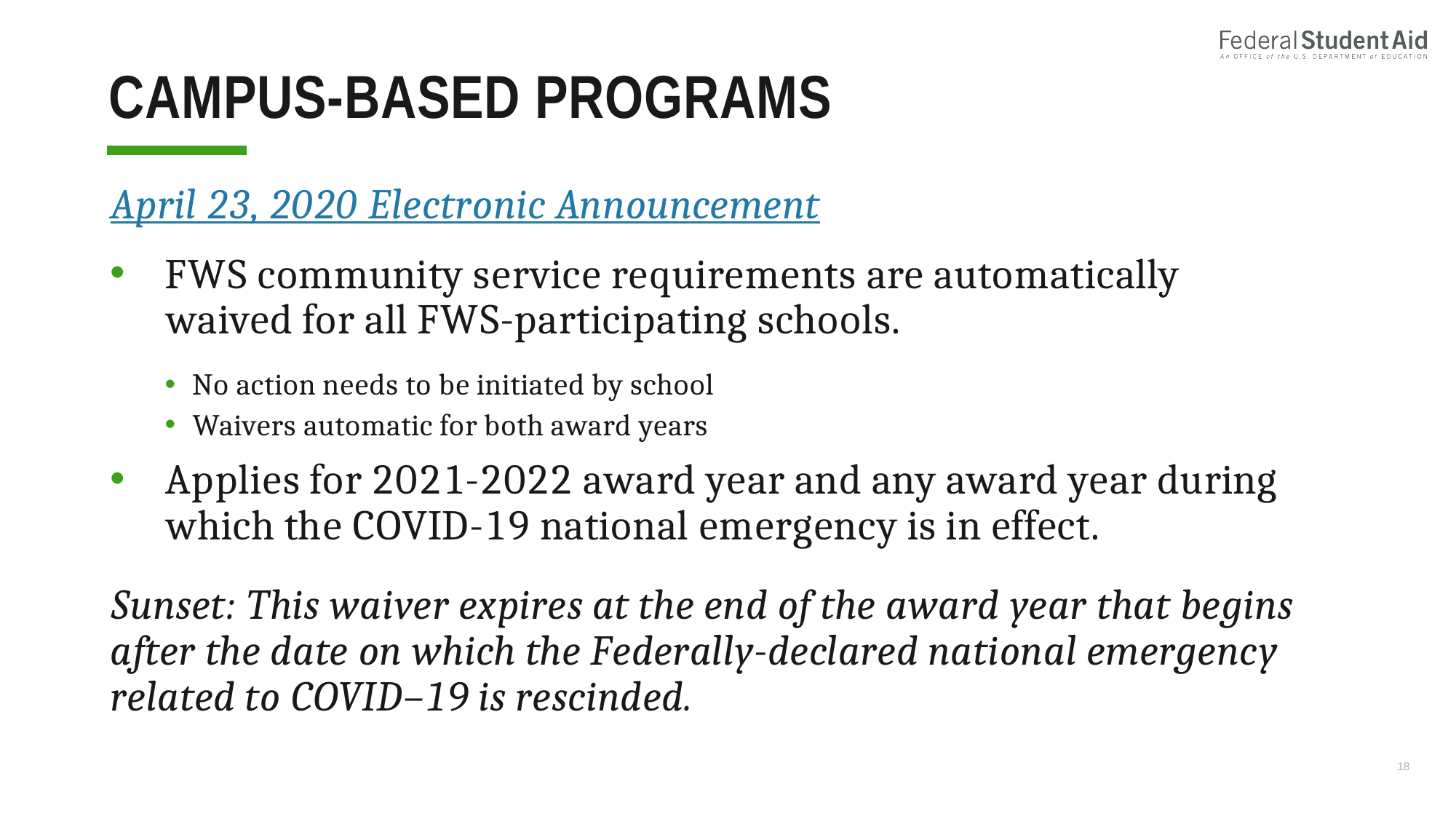

# Campus-based progRams
April 23, 2020 Electronic Announcement
FWS community service requirements are automatically waived for all FWS-participating schools.
No action needs to be initiated by school
Waivers automatic for both award years
Applies for 2021-2022 award year and any award year during which the COVID-19 national emergency is in effect.
Sunset: This waiver expires at the end of the award year that begins after the date on which the Federally-declared national emergency related to COVID–19 is rescinded.
18